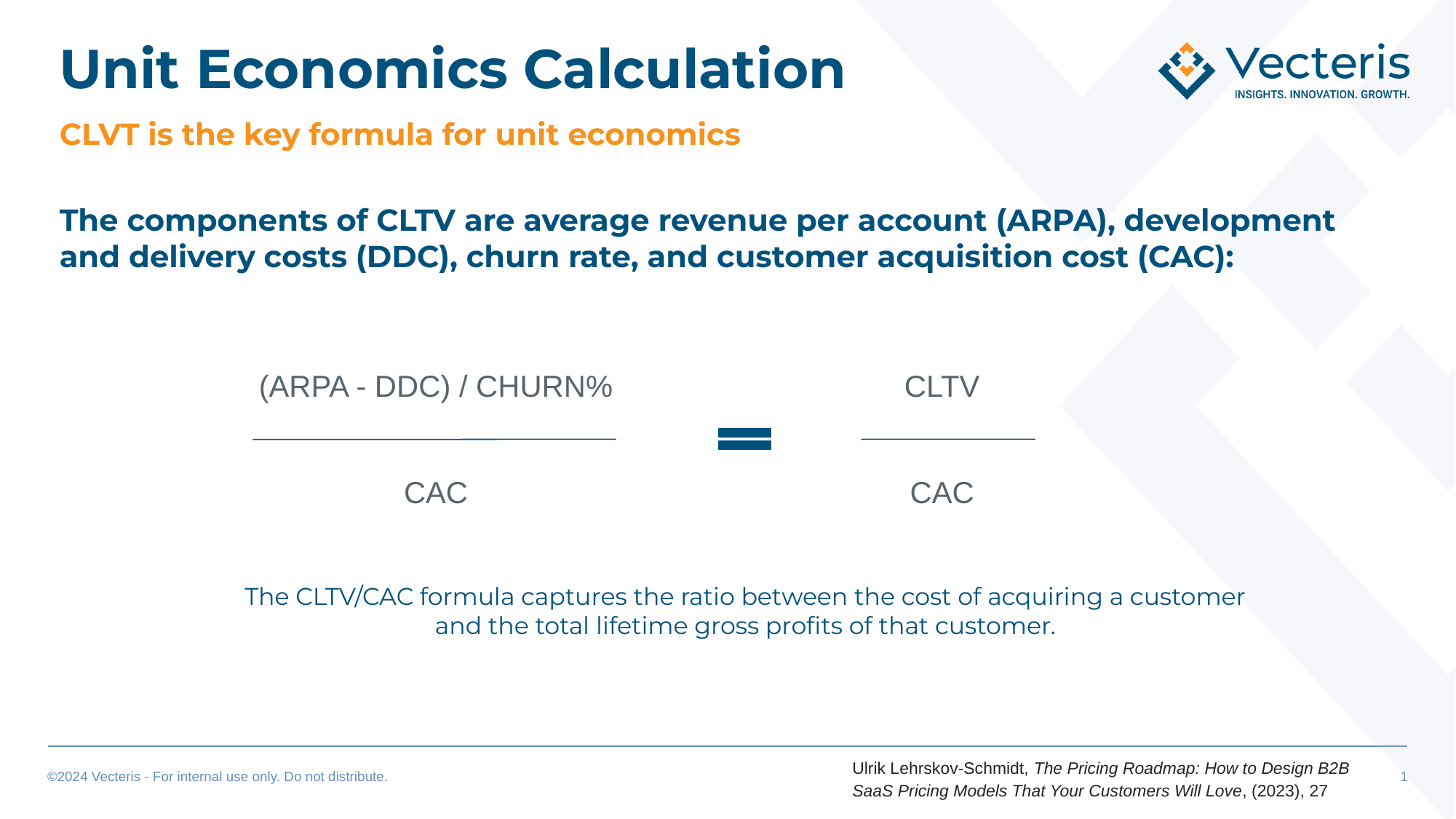

# Unit Economics Calculation
CLVT is the key formula for unit economics
The components of CLTV are average revenue per account (ARPA), development and delivery costs (DDC), churn rate, and customer acquisition cost (CAC):
CLTV

CAC

(ARPA - DDC) / CHURN%

CAC

The CLTV/CAC formula captures the ratio between the cost of acquiring a customer and the total lifetime gross profits of that customer.

Ulrik Lehrskov-Schmidt, The Pricing Roadmap: How to Design B2B SaaS Pricing Models That Your Customers Will Love, (2023), 27